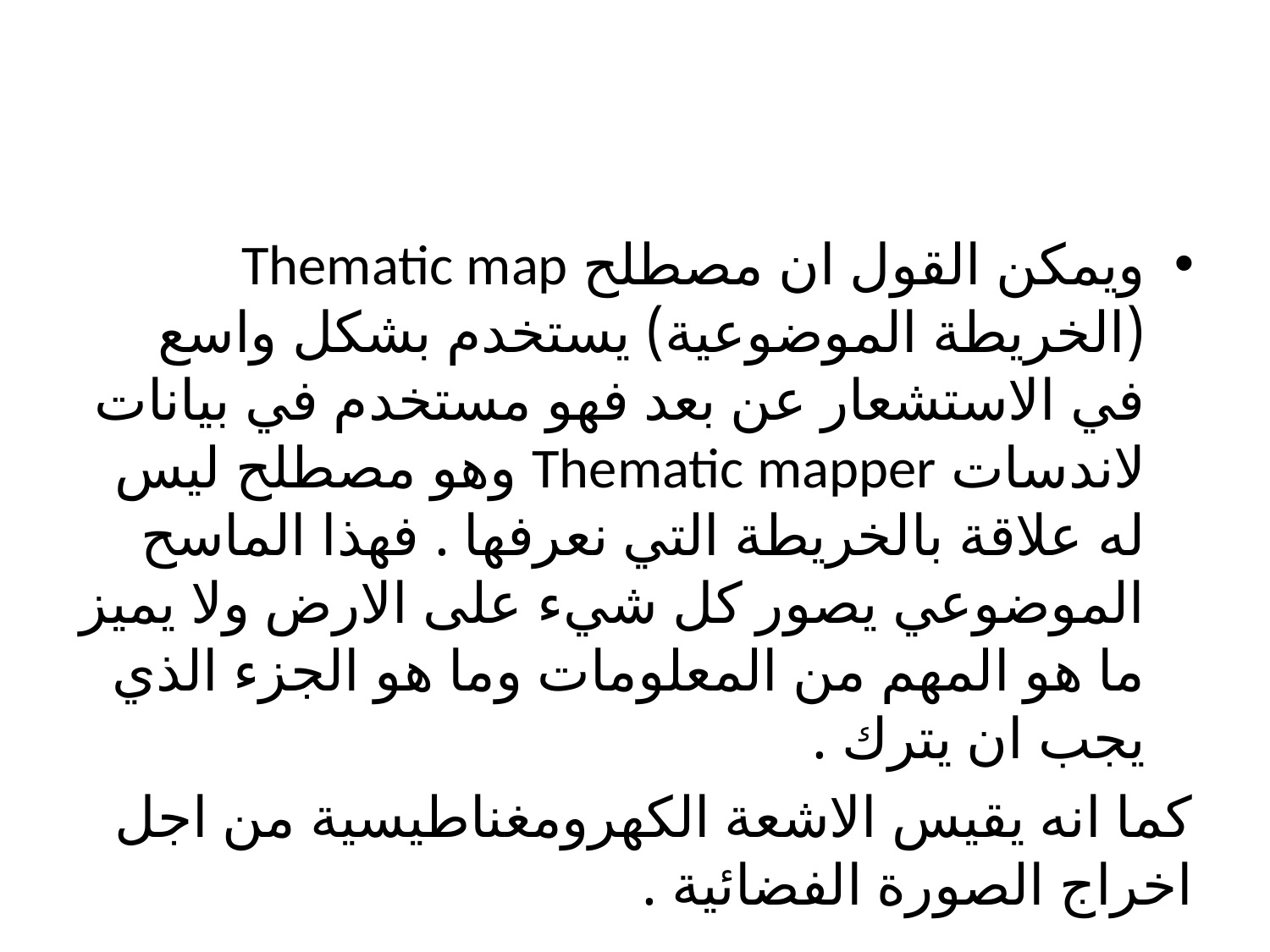

ويمكن القول ان مصطلح Thematic map (الخريطة الموضوعية) يستخدم بشكل واسع في الاستشعار عن بعد فهو مستخدم في بيانات لاندسات Thematic mapper وهو مصطلح ليس له علاقة بالخريطة التي نعرفها . فهذا الماسح الموضوعي يصور كل شيء على الارض ولا يميز ما هو المهم من المعلومات وما هو الجزء الذي يجب ان يترك .
كما انه يقيس الاشعة الكهرومغناطيسية من اجل اخراج الصورة الفضائية .